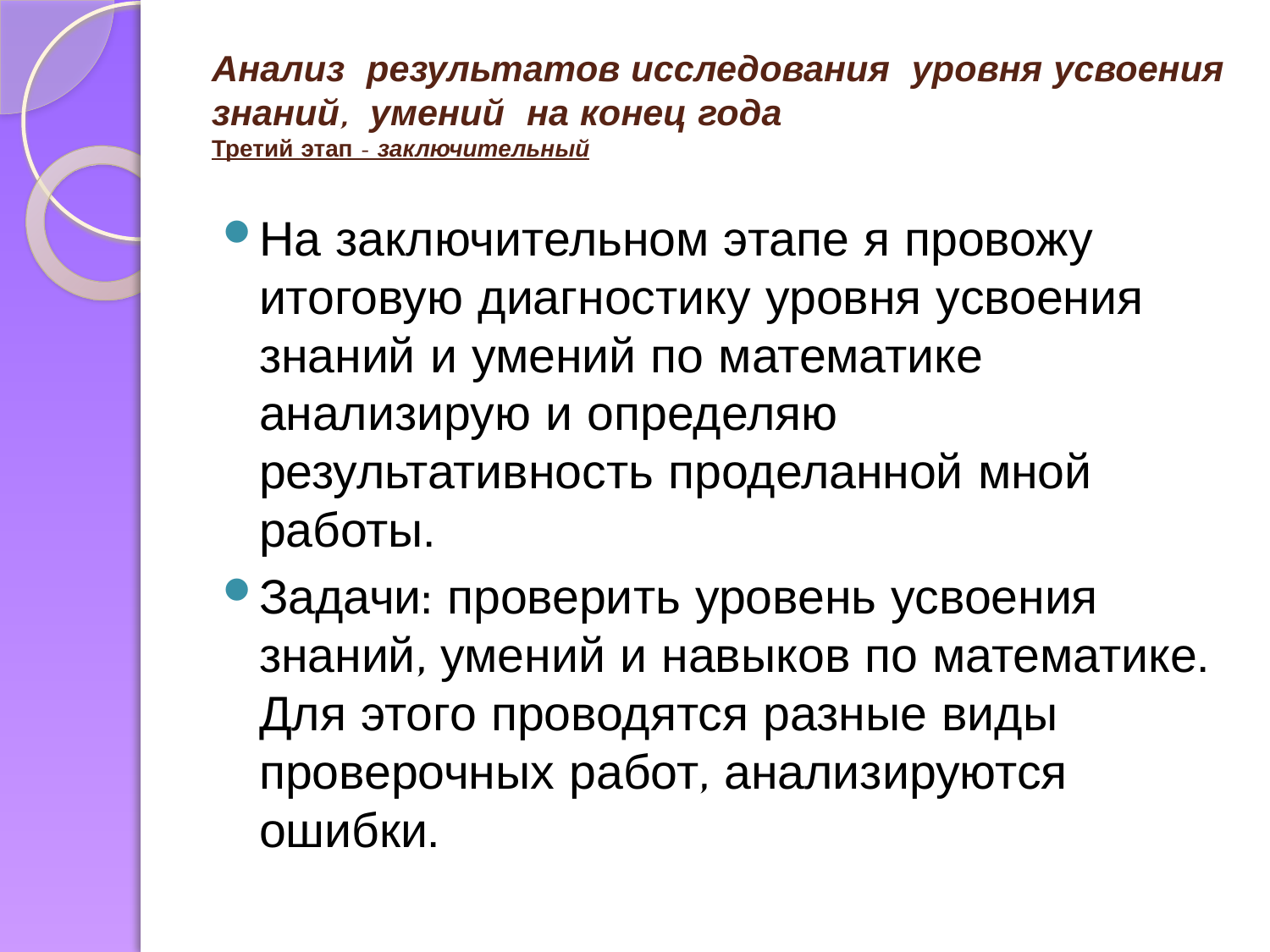

# Анализ  результатов исследования  уровня усвоения знаний,  умений  на конец года Третий этап - заключительный
На заключительном этапе я провожу итоговую диагностику уровня усвоения знаний и умений по математике  анализирую и определяю результативность проделанной мной работы.
Задачи: проверить уровень усвоения знаний, умений и навыков по математике. Для этого проводятся разные виды проверочных работ, анализируются ошибки.